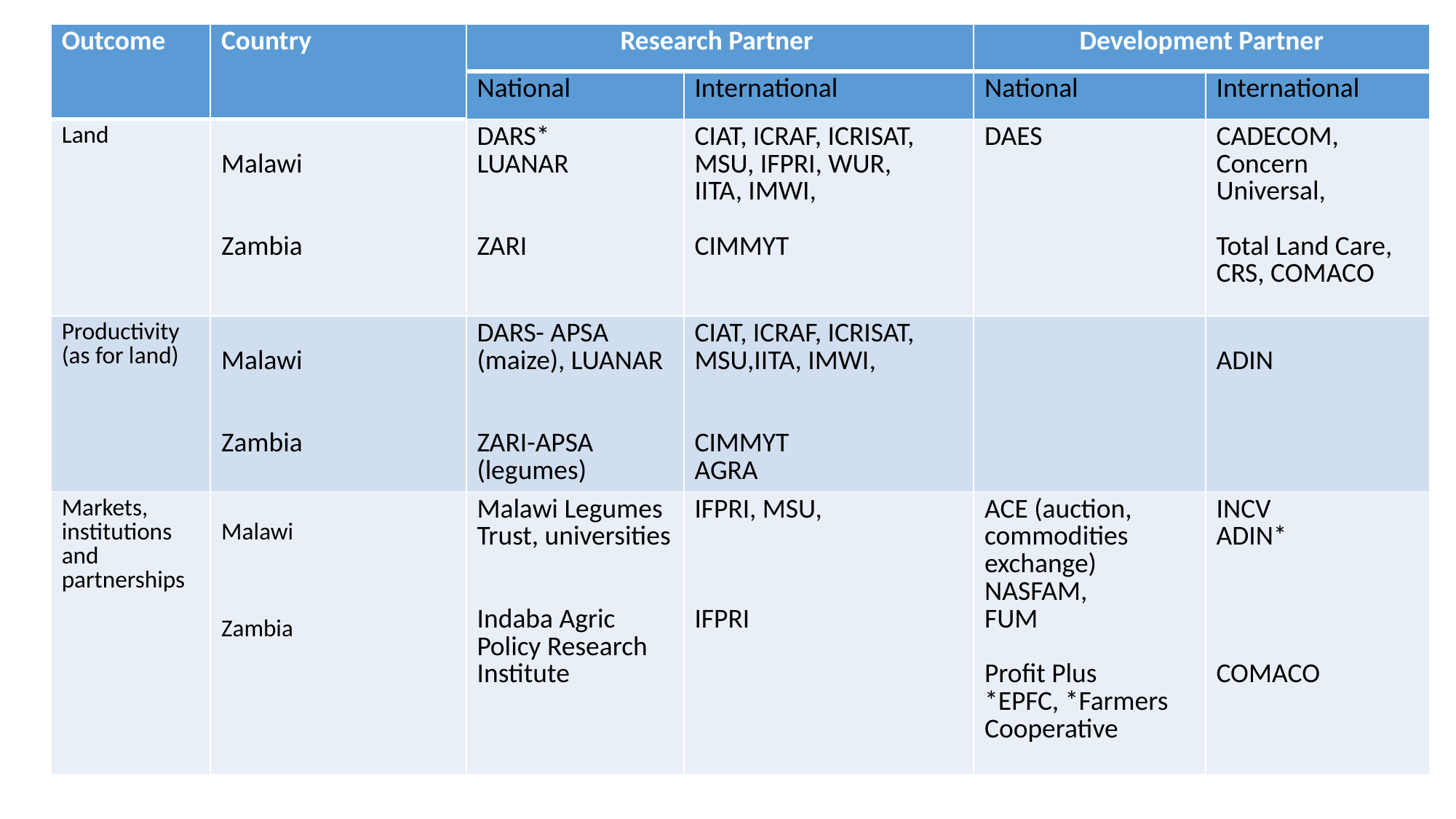

| Outcome | Country | Research Partner |  | Development Partner |  |
| --- | --- | --- | --- | --- | --- |
|  |  | National | International | National | International |
| Land | Malawi Zambia | DARS\* LUANAR ZARI | CIAT, ICRAF, ICRISAT, MSU, IFPRI, WUR, IITA, IMWI, CIMMYT | DAES | CADECOM, Concern Universal, Total Land Care, CRS, COMACO |
| Productivity (as for land) | Malawi Zambia | DARS- APSA (maize), LUANAR ZARI-APSA (legumes) | CIAT, ICRAF, ICRISAT, MSU,IITA, IMWI, CIMMYT AGRA |  | ADIN |
| Markets, institutions and partnerships | Malawi Zambia | Malawi Legumes Trust, universities Indaba Agric Policy Research Institute | IFPRI, MSU, IFPRI | ACE (auction, commodities exchange) NASFAM, FUM Profit Plus \*EPFC, \*Farmers Cooperative | INCV ADIN\* COMACO |